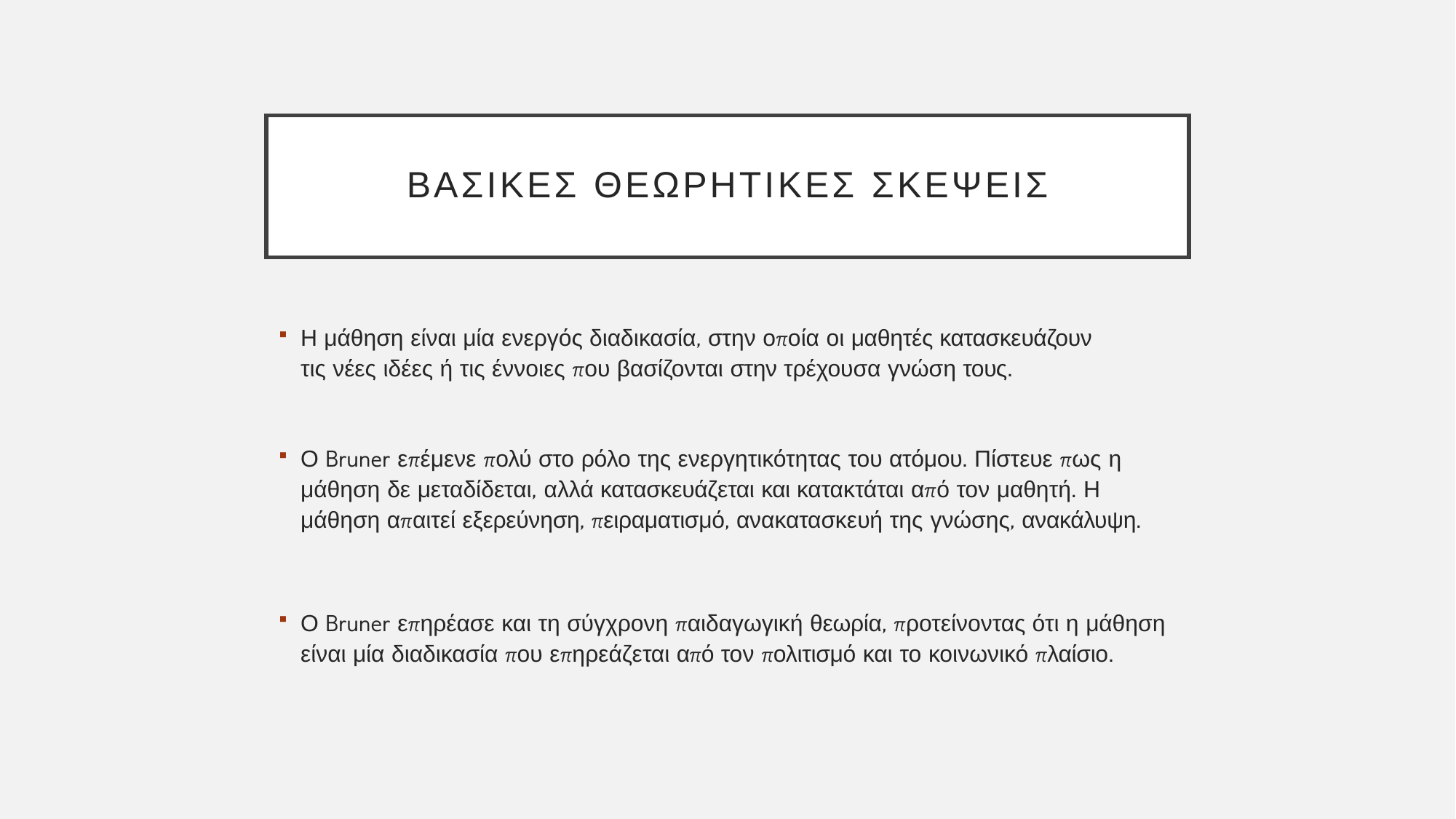

# Βασικεσ θεωρητικεσ σκεψεισ
Η μάθηση είναι μία ενεργός διαδικασία, στην οποία οι μαθητές κατασκευάζουν τις νέες ιδέες ή τις έννοιες που βασίζονται στην τρέχουσα γνώση τους.

Ο Bruner επέμενε πολύ στο ρόλο της ενεργητικότητας του ατόμου. Πίστευε πως η μάθηση δε μεταδίδεται, αλλά κατασκευάζεται και κατακτάται από τον μαθητή. Η μάθηση απαιτεί εξερεύνηση, πειραματισμό, ανακατασκευή της γνώσης, ανακάλυψη.

Ο Bruner επηρέασε και τη σύγχρονη παιδαγωγική θεωρία, προτείνοντας ότι η μάθηση είναι μία διαδικασία που επηρεάζεται από τον πολιτισμό και το κοινωνικό πλαίσιο.